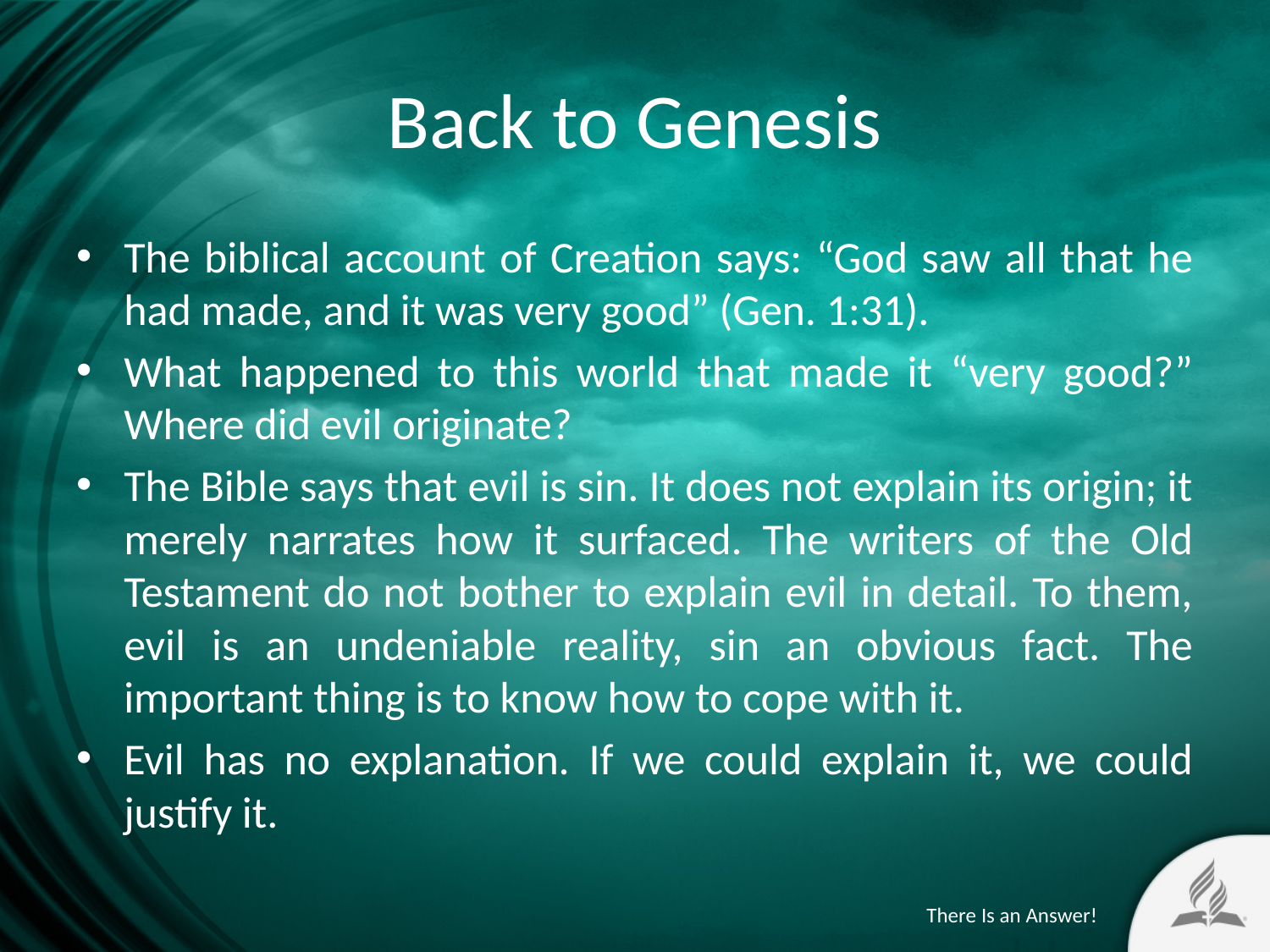

# Back to Genesis
The biblical account of Creation says: “God saw all that he had made, and it was very good” (Gen. 1:31).
What happened to this world that made it “very good?” Where did evil originate?
The Bible says that evil is sin. It does not explain its origin; it merely narrates how it surfaced. The writers of the Old Testament do not bother to explain evil in detail. To them, evil is an undeniable reality, sin an obvious fact. The important thing is to know how to cope with it.
Evil has no explanation. If we could explain it, we could justify it.
There Is an Answer!